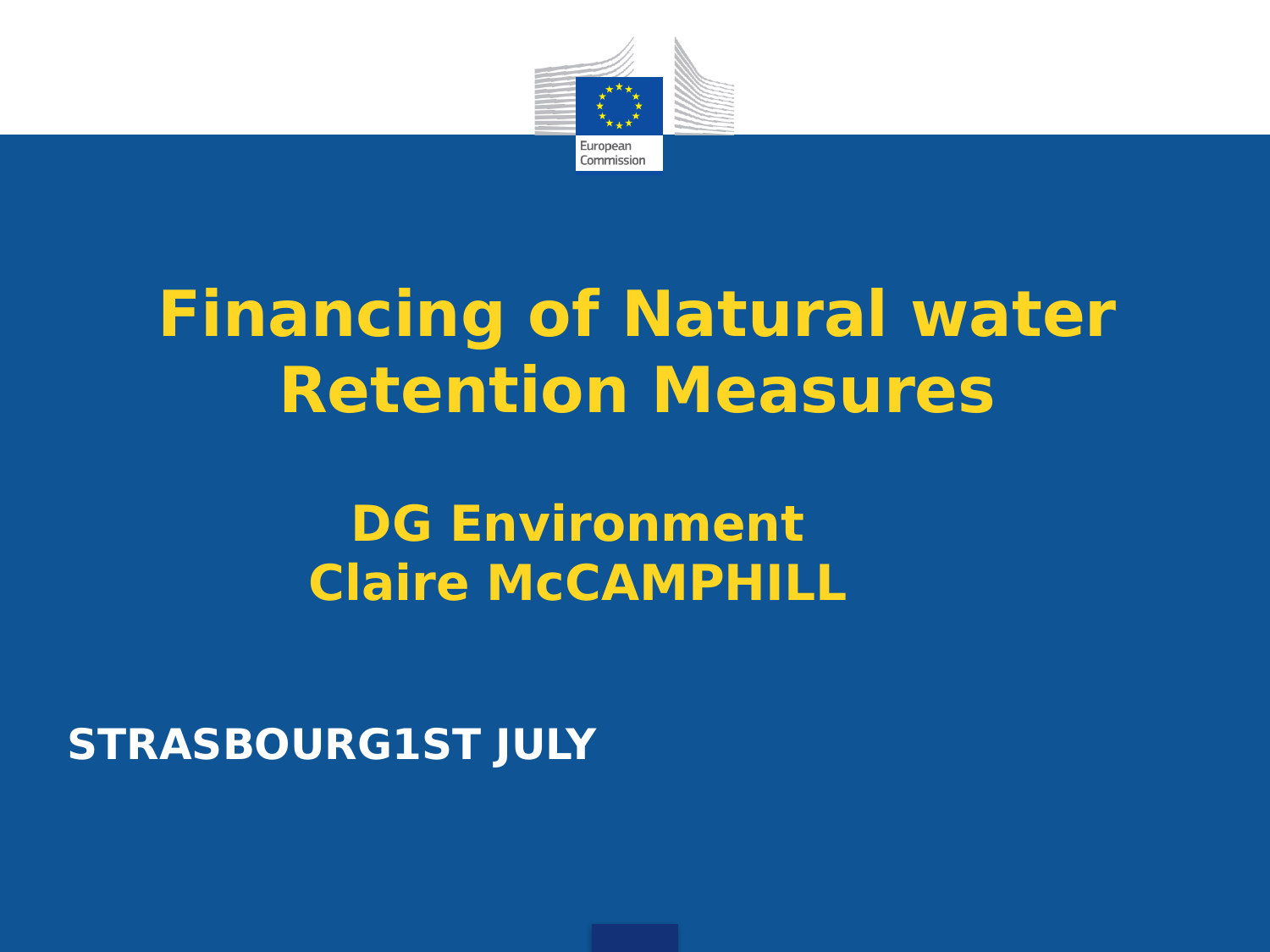

# Financing of Natural water Retention Measures
DG Environment
Claire McCAMPHILL

Strasbourg1st july